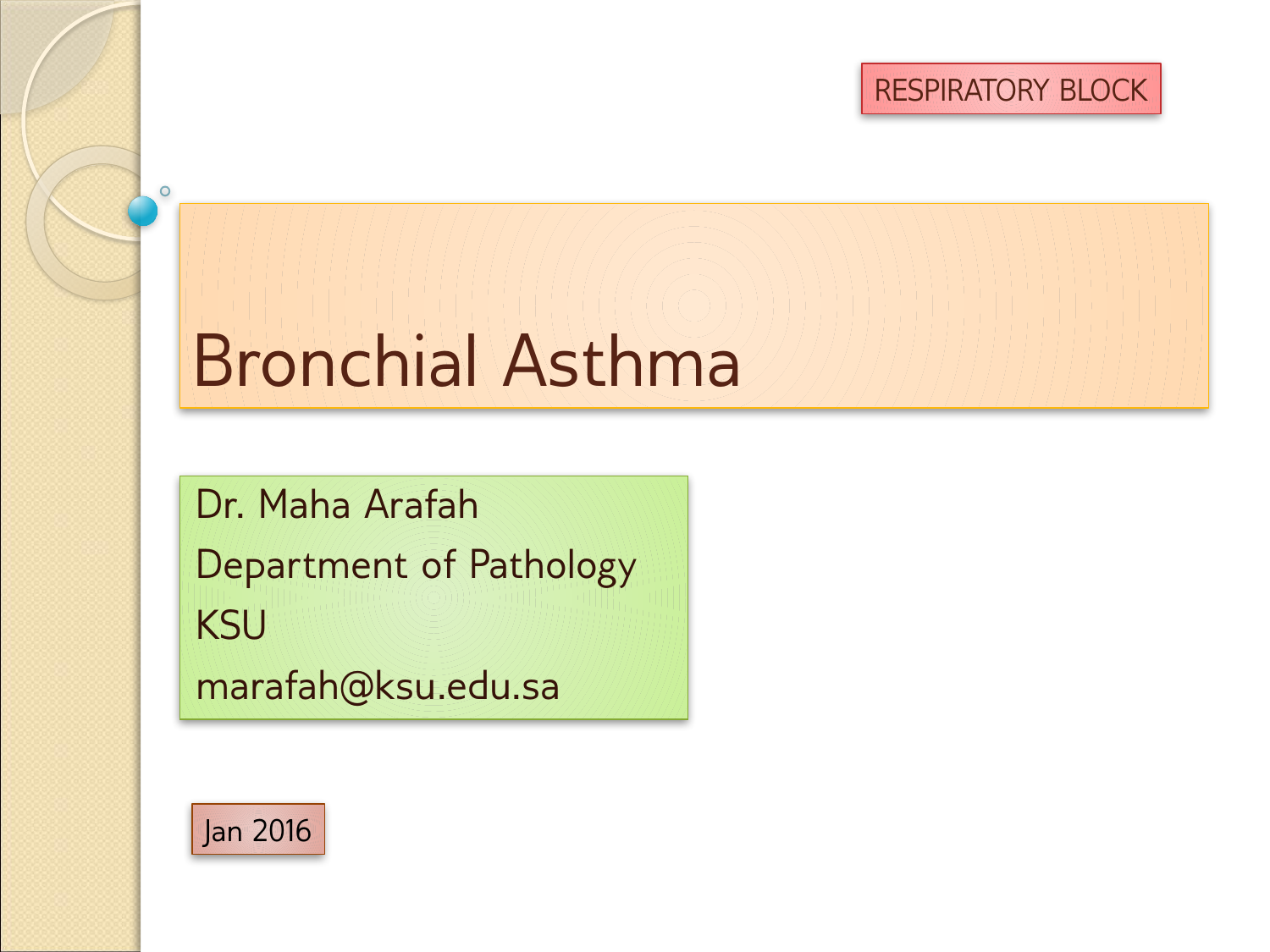

RESPIRATORY BLOCK
# Bronchial Asthma
Dr. Maha Arafah
Department of Pathology
KSU
marafah@ksu.edu.sa
Jan 2016